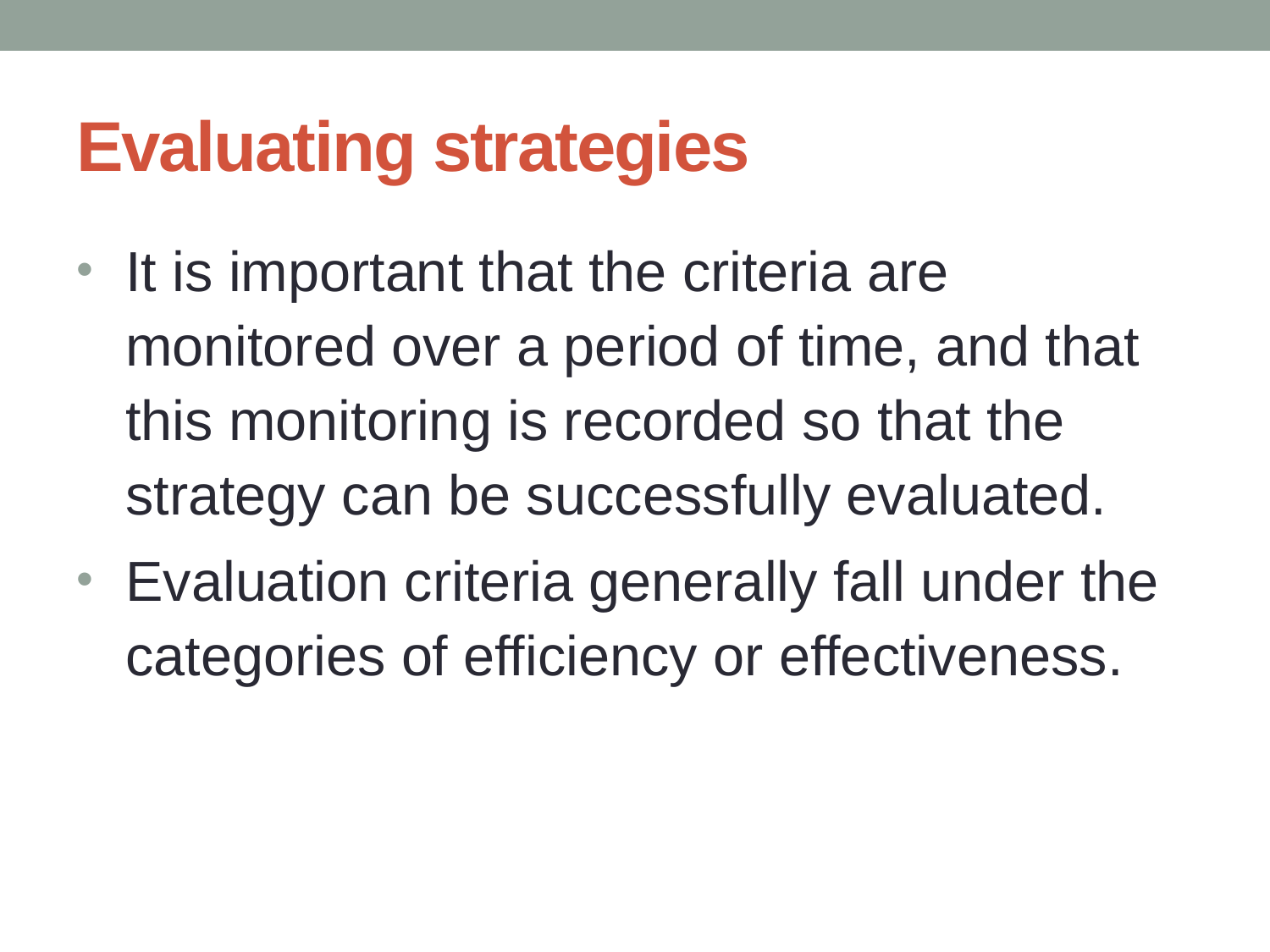

# Evaluating strategies
It is important that the criteria are monitored over a period of time, and that this monitoring is recorded so that the strategy can be successfully evaluated.
Evaluation criteria generally fall under the categories of efficiency or effectiveness.